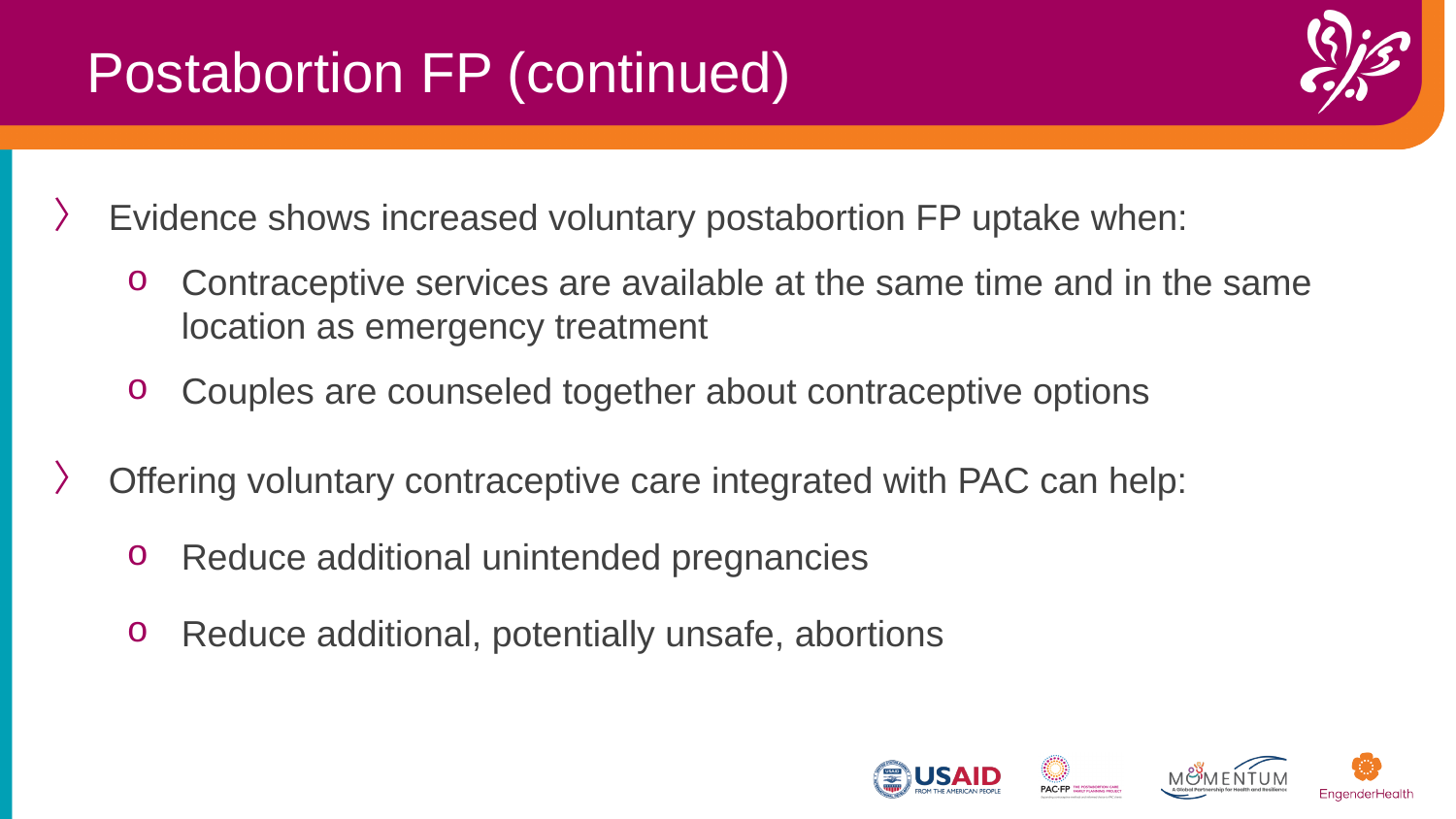

Postabortion FP (continued)
Evidence shows increased voluntary postabortion FP uptake when: ​
Contraceptive services are available at the same time and in the same location as emergency treatment
Couples are counseled together about contraceptive options
​Offering voluntary contraceptive care integrated with PAC can help: ​
Reduce additional unintended pregnancies
Reduce additional, potentially unsafe, abortions